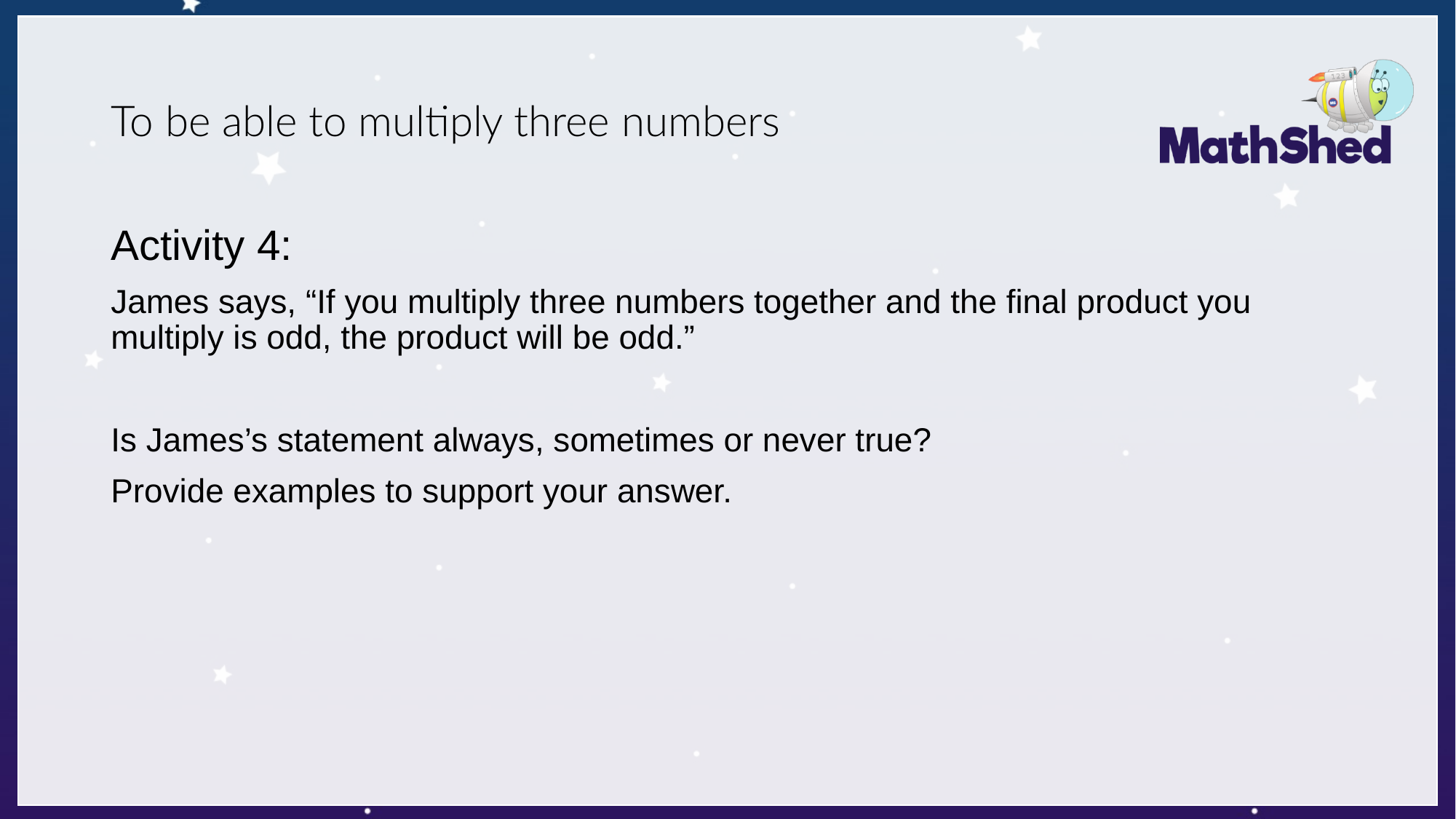

# To be able to multiply three numbers
Activity 4:
James says, “If you multiply three numbers together and the final product you multiply is odd, the product will be odd.”

Is James’s statement always, sometimes or never true?
Provide examples to support your answer.